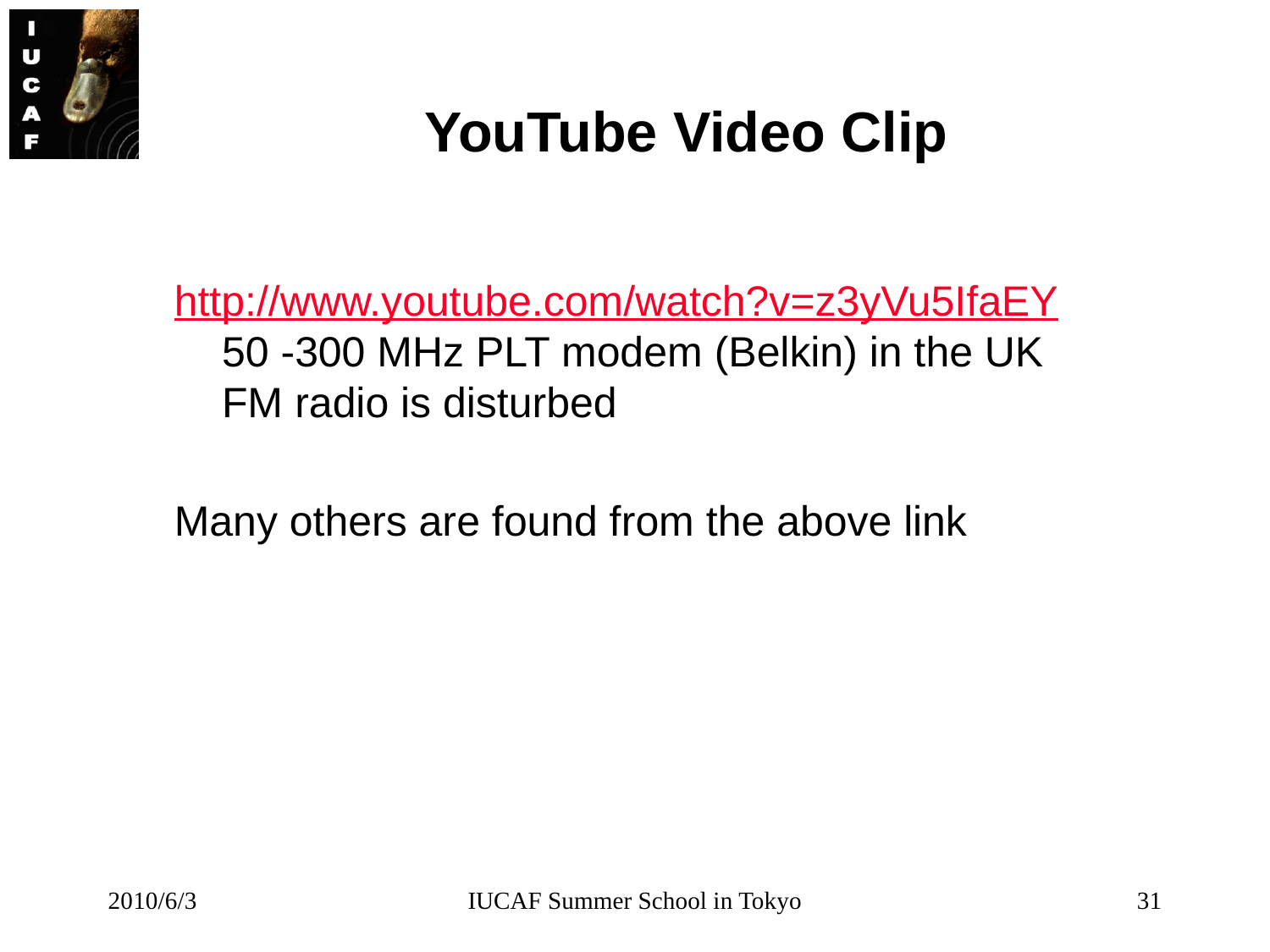

# YouTube Video Clip
http://www.youtube.com/watch?v=z3yVu5IfaEY
50 -300 MHz PLT modem (Belkin) in the UK
FM radio is disturbed

Many others are found from the above link
2010/6/3
IUCAF Summer School in Tokyo
31